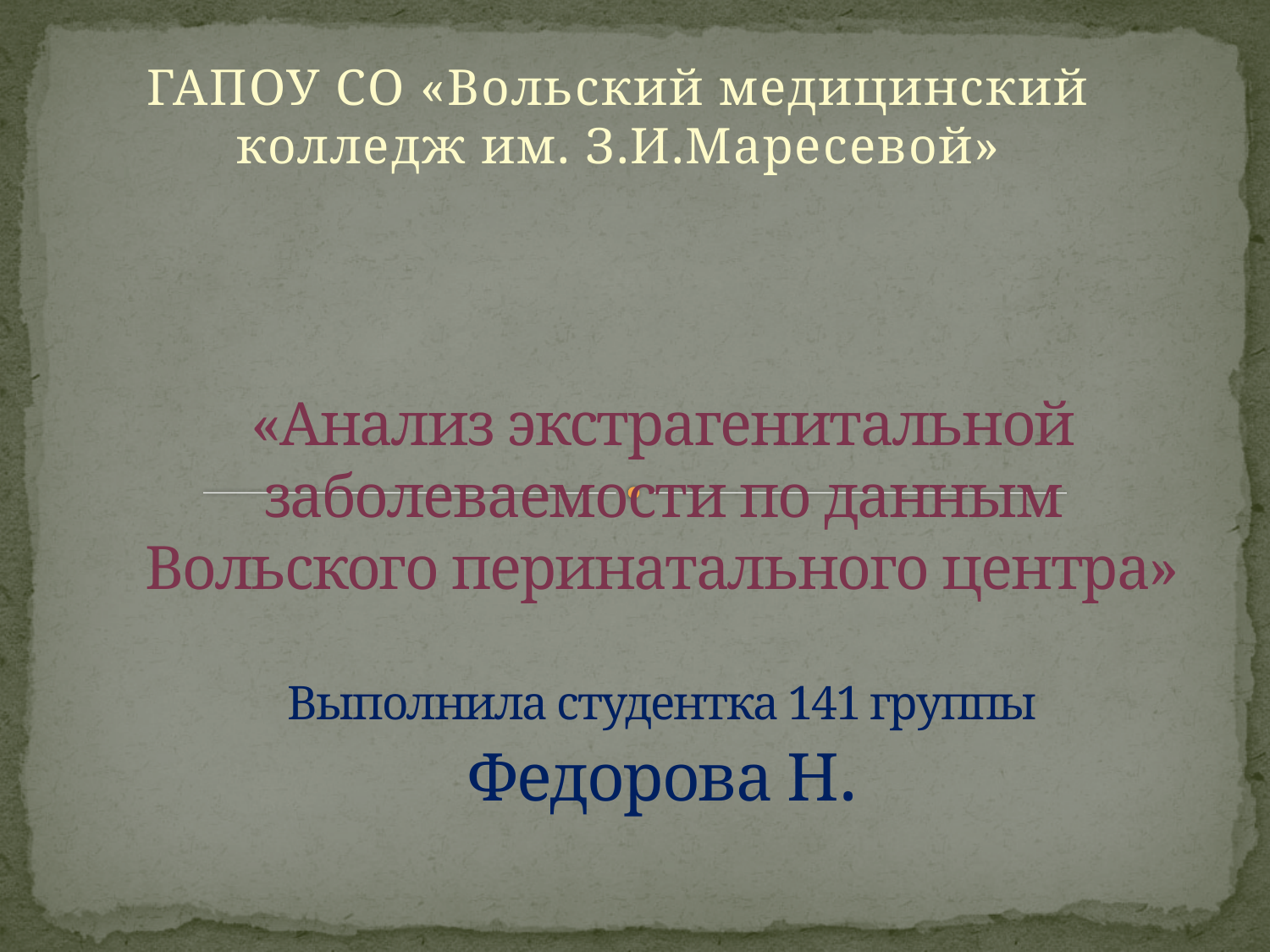

ГАПОУ СО «Вольский медицинский колледж им. З.И.Маресевой»
# «Анализ экстрагенитальной заболеваемости по данным Вольского перинатального центра» Выполнила студентка 141 группы Федорова Н.